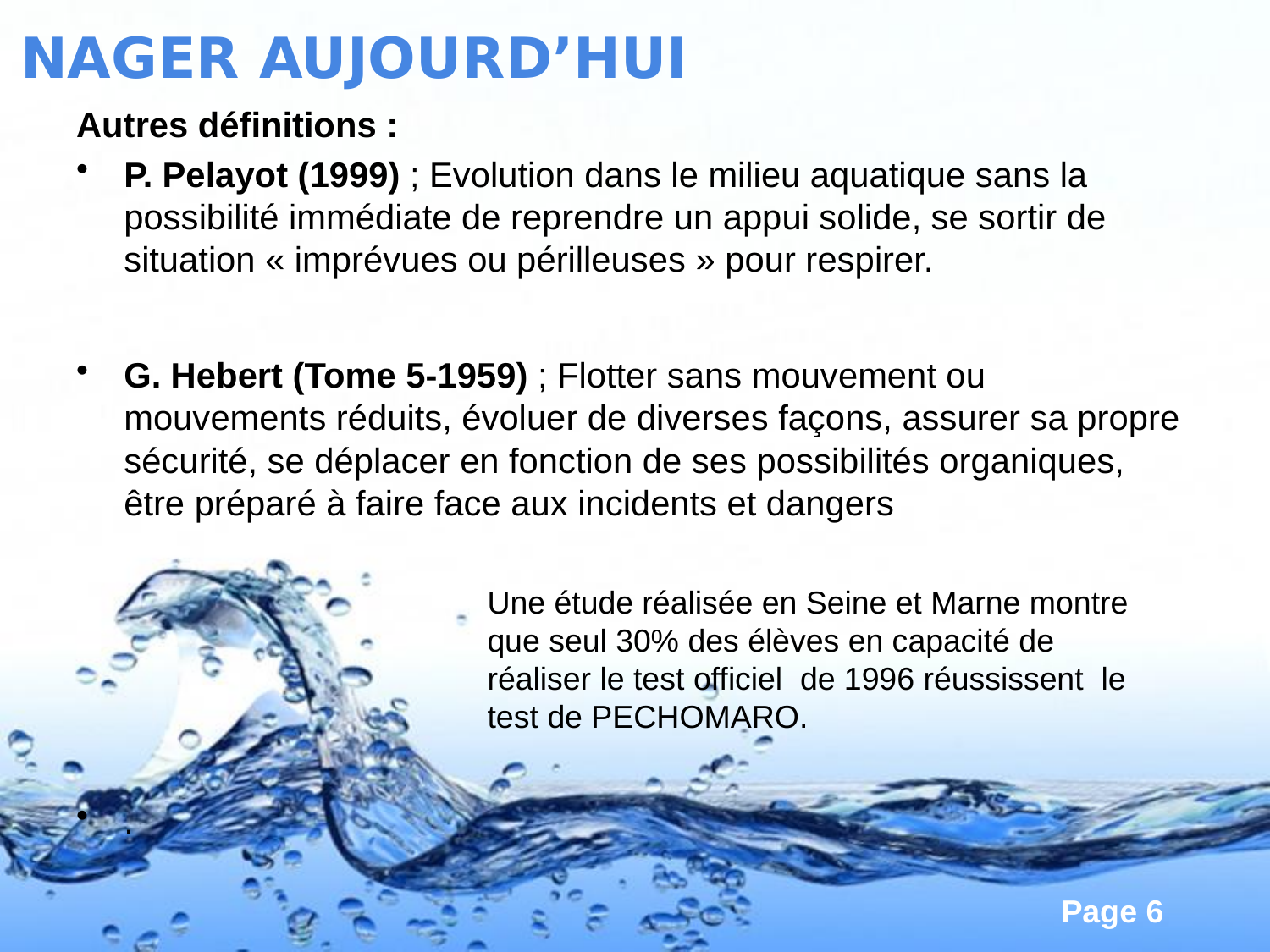

NAGER AUJOURD’HUI
Autres définitions :
P. Pelayot (1999) ; Evolution dans le milieu aquatique sans la possibilité immédiate de reprendre un appui solide, se sortir de situation « imprévues ou périlleuses » pour respirer.

G. Hebert (Tome 5-1959) ; Flotter sans mouvement ou mouvements réduits, évoluer de diverses façons, assurer sa propre sécurité, se déplacer en fonction de ses possibilités organiques, être préparé à faire face aux incidents et dangers

.

Une étude réalisée en Seine et Marne montre que seul 30% des élèves en capacité de réaliser le test officiel  de 1996 réussissent  le test de PECHOMARO.